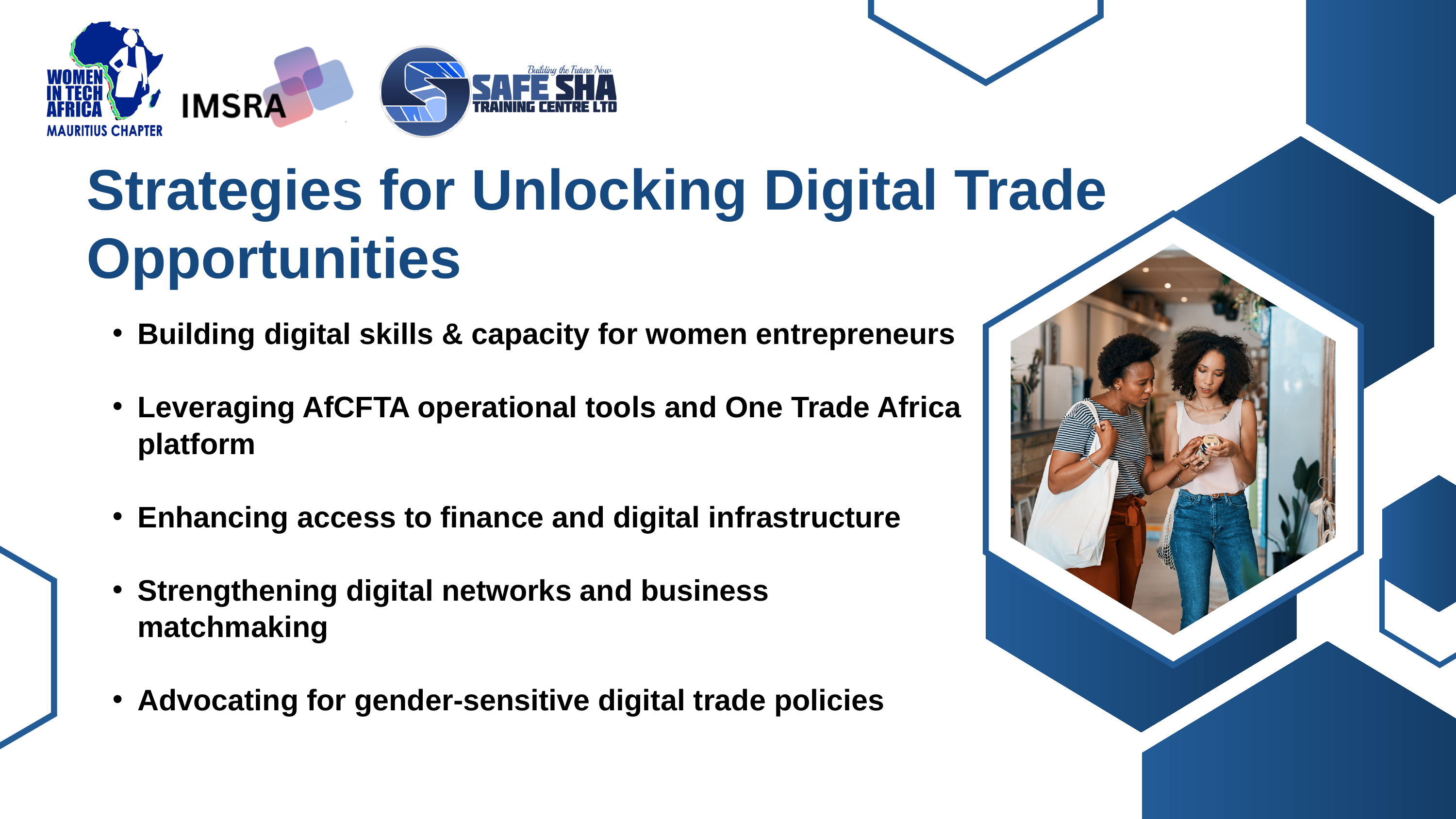

Strategies for Unlocking Digital Trade Opportunities

Building digital skills & capacity for women entrepreneurs

Leveraging AfCFTA operational tools and One Trade Africa platform

Enhancing access to finance and digital infrastructure

Strengthening digital networks and business matchmaking

Advocating for gender-sensitive digital trade policies